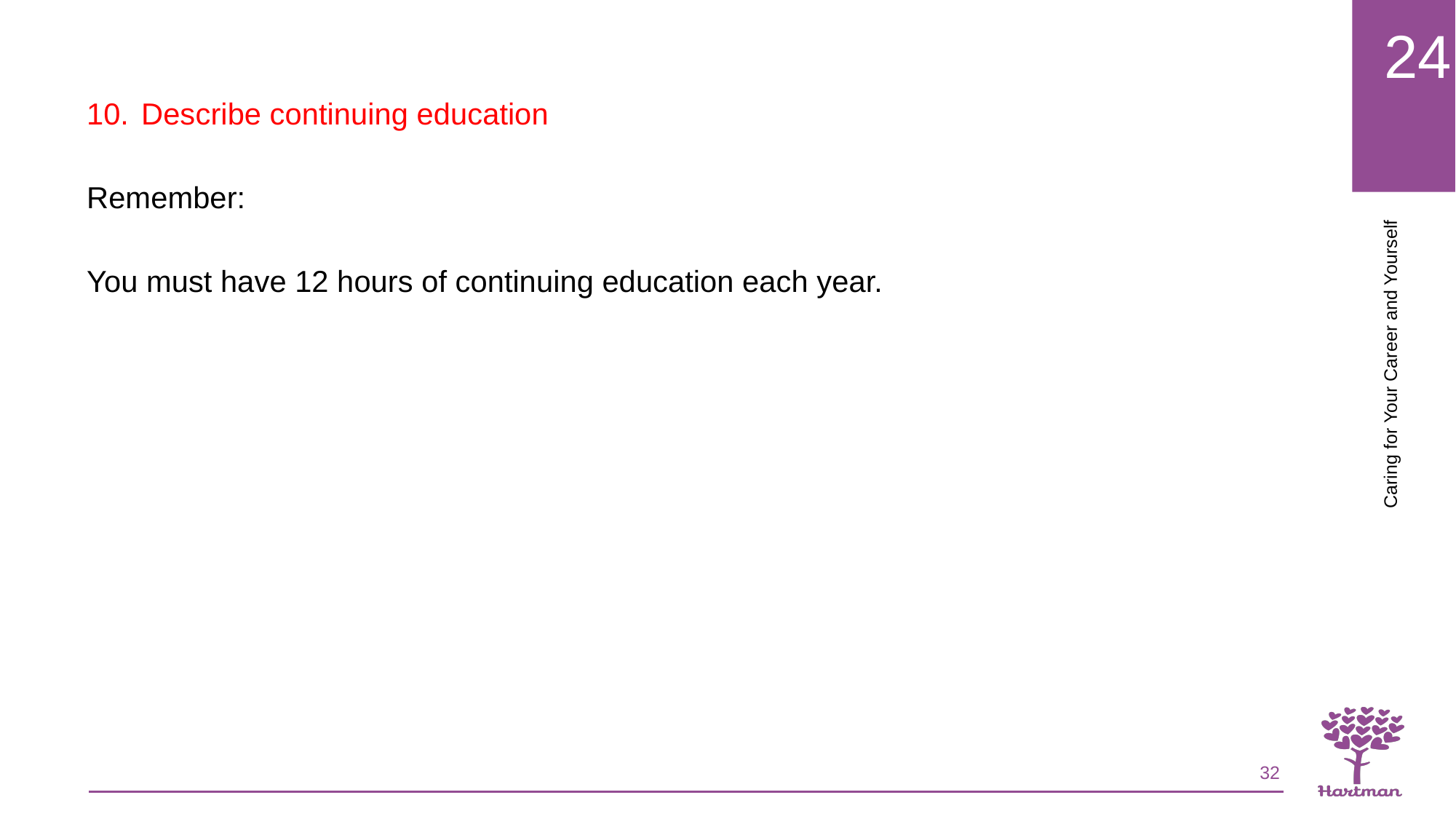

Describe continuing education

Remember:

You must have 12 hours of continuing education each year.

32